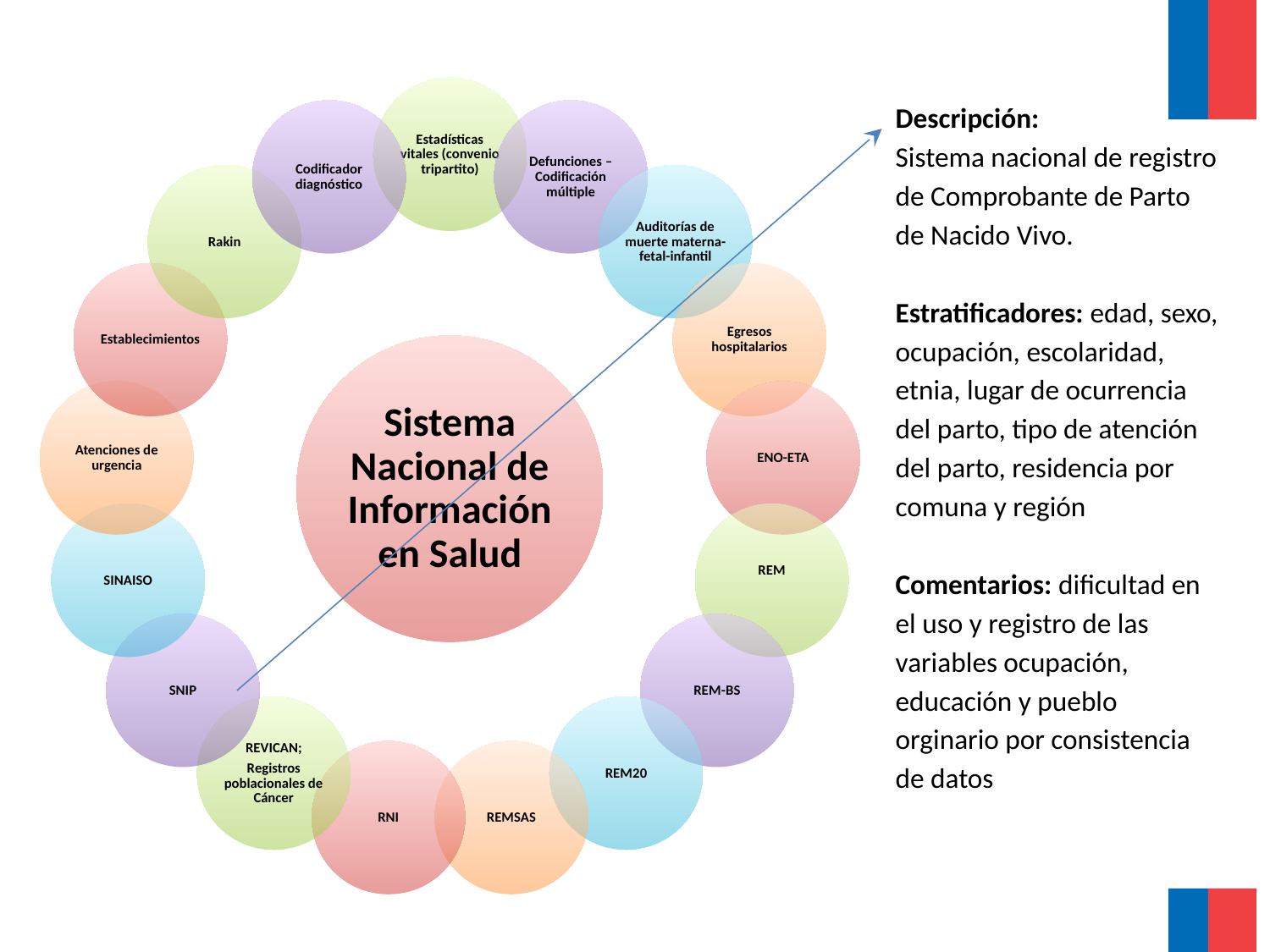

Estadísticas vitales (convenio tripartito)

Codificador diagnóstico
Defunciones – Codificación múltiple

Rakin
Auditorías de muerte materna-fetal-infantil

Establecimientos
Egresos hospitalarios

Sistema Nacional de Información en Salud

Atenciones de urgencia
ENO-ETA

SINAISO
REM

SNIP
REM-BS

REVICAN;
Registros poblacionales de Cáncer
REM20

RNI
REMSAS
Descripción:
Sistema nacional de registro de Comprobante de Parto de Nacido Vivo.

Estratificadores: edad, sexo, ocupación, escolaridad, etnia, lugar de ocurrencia del parto, tipo de atención del parto, residencia por comuna y región

Comentarios: dificultad en el uso y registro de las variables ocupación, educación y pueblo orginario por consistencia de datos